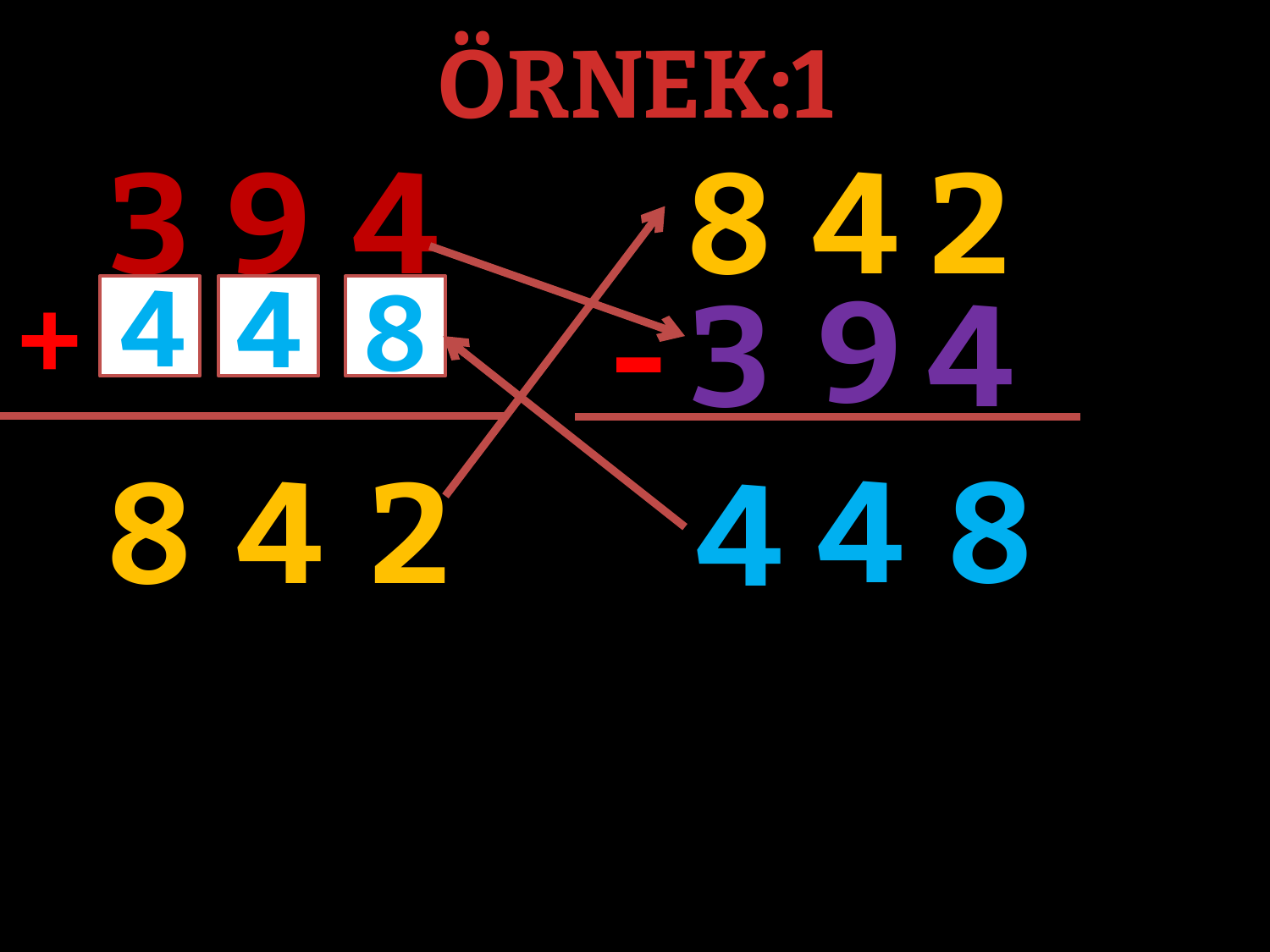

ÖRNEK:1
2
4
8
4
3
9
4
9
4
8
+
3
-
4

4
8
2
8
4
4